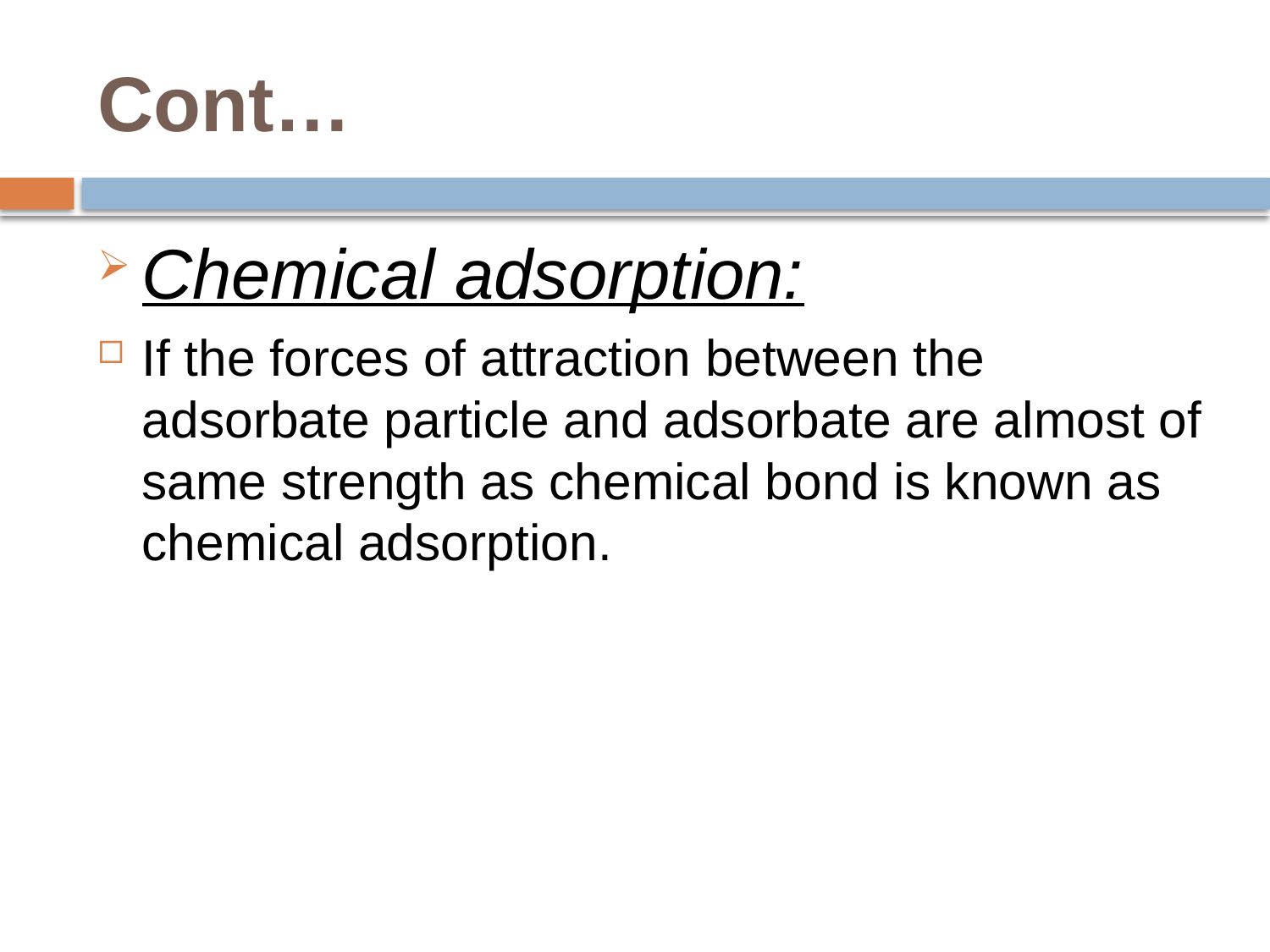

# Cont…
Chemical adsorption:
If the forces of attraction between the adsorbate particle and adsorbate are almost of same strength as chemical bond is known as chemical adsorption.